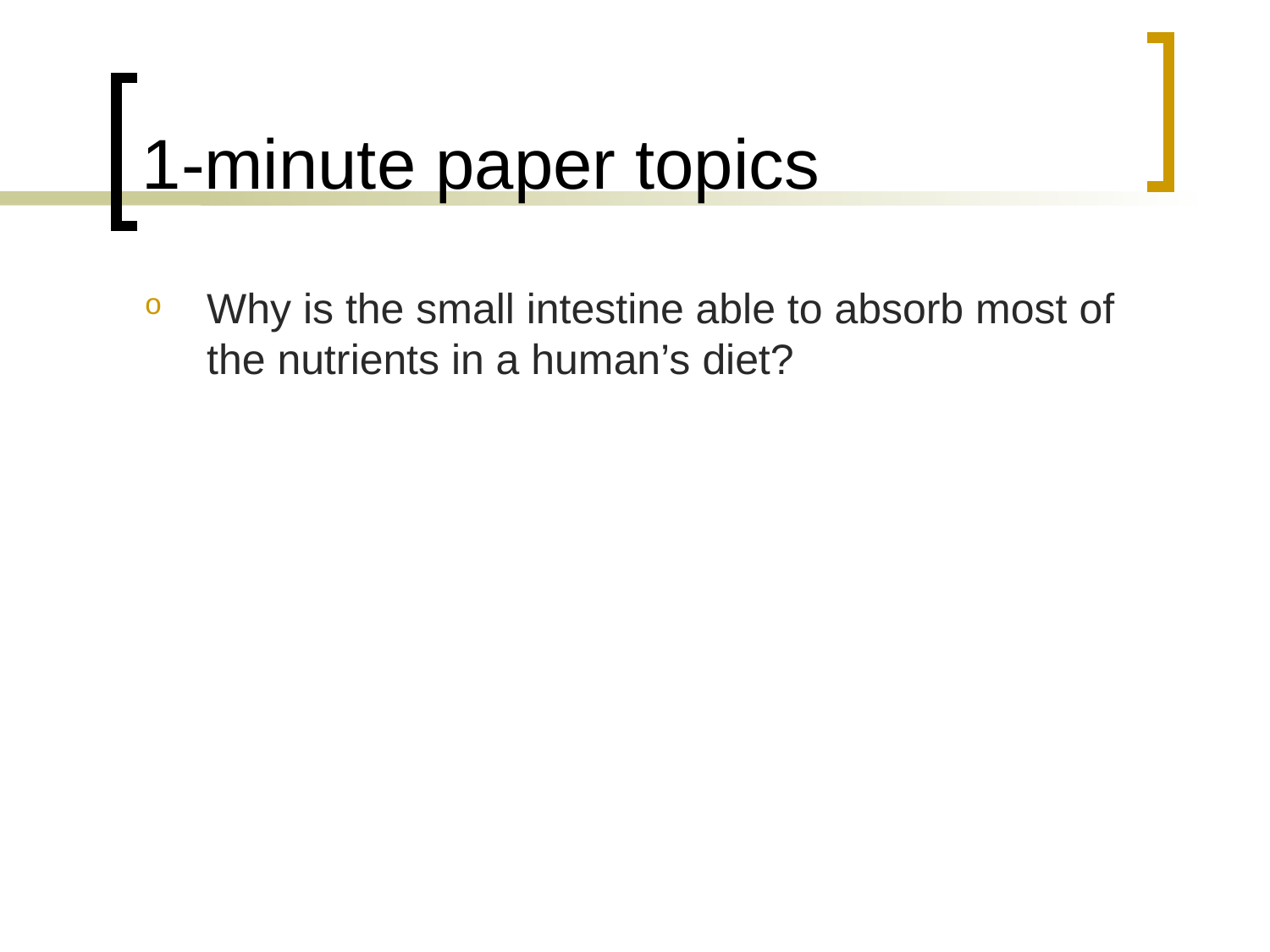

# 1-minute paper topics
Why is the small intestine able to absorb most of the nutrients in a human’s diet?